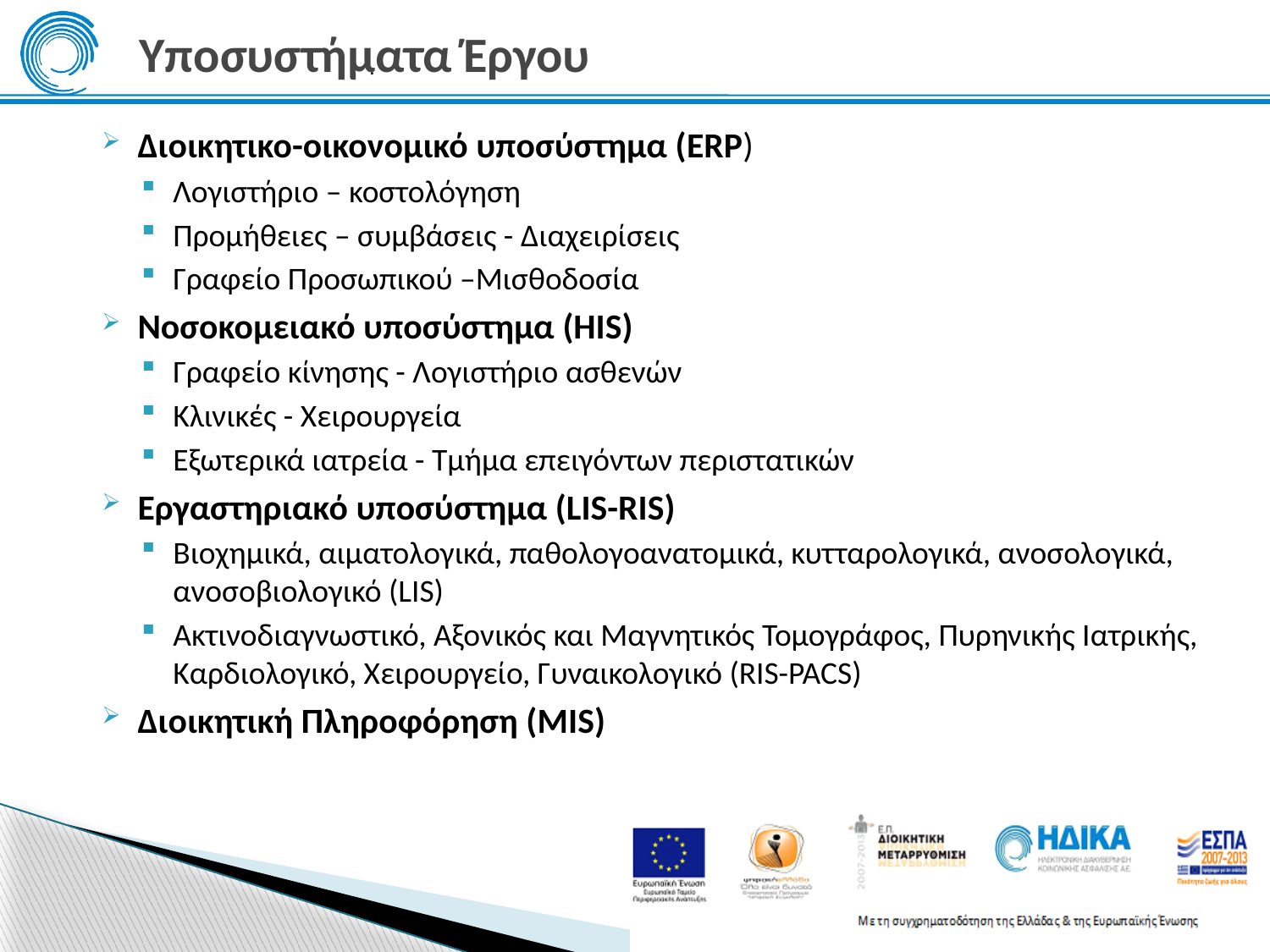

# Υποσυστήματα Έργου
.

Διοικητικο-οικονομικό υποσύστημα (ERP)
Λογιστήριο – κοστολόγηση
Προμήθειες – συμβάσεις - Διαχειρίσεις
Γραφείο Προσωπικού –Μισθοδοσία
Νοσοκομειακό υποσύστημα (HIS)
Γραφείο κίνησης - Λογιστήριο ασθενών
Κλινικές - Χειρουργεία
Εξωτερικά ιατρεία - Τμήμα επειγόντων περιστατικών
Εργαστηριακό υποσύστημα (LIS-RIS)
Βιοχημικά, αιματολογικά, παθολογοανατομικά, κυτταρολογικά, ανοσολογικά, ανοσοβιολογικό (LIS)
Ακτινοδιαγνωστικό, Αξονικός και Μαγνητικός Τομογράφος, Πυρηνικής Ιατρικής, Καρδιολογικό, Χειρουργείο, Γυναικολογικό (RIS-PACS)
Διοικητική Πληροφόρηση (MIS)